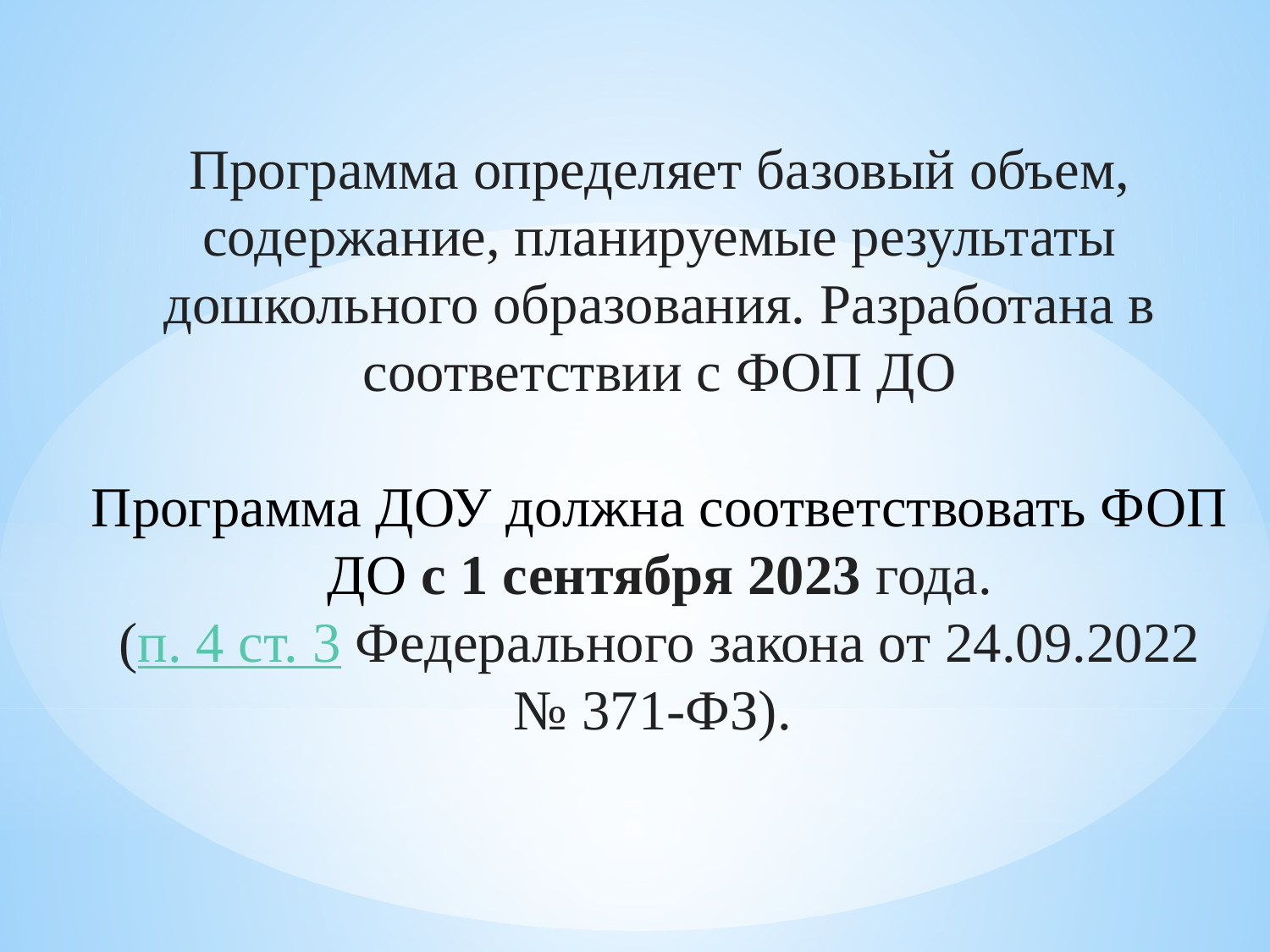

Программа определяет базовый объем, содержание, планируемые результаты дошкольного образования. Разработана в соответствии с ФОП ДО

Программа ДОУ должна соответствовать ФОП ДО с 1 сентября 2023 года.
(п. 4 ст. 3 Федерального закона от 24.09.2022 № 371-ФЗ).